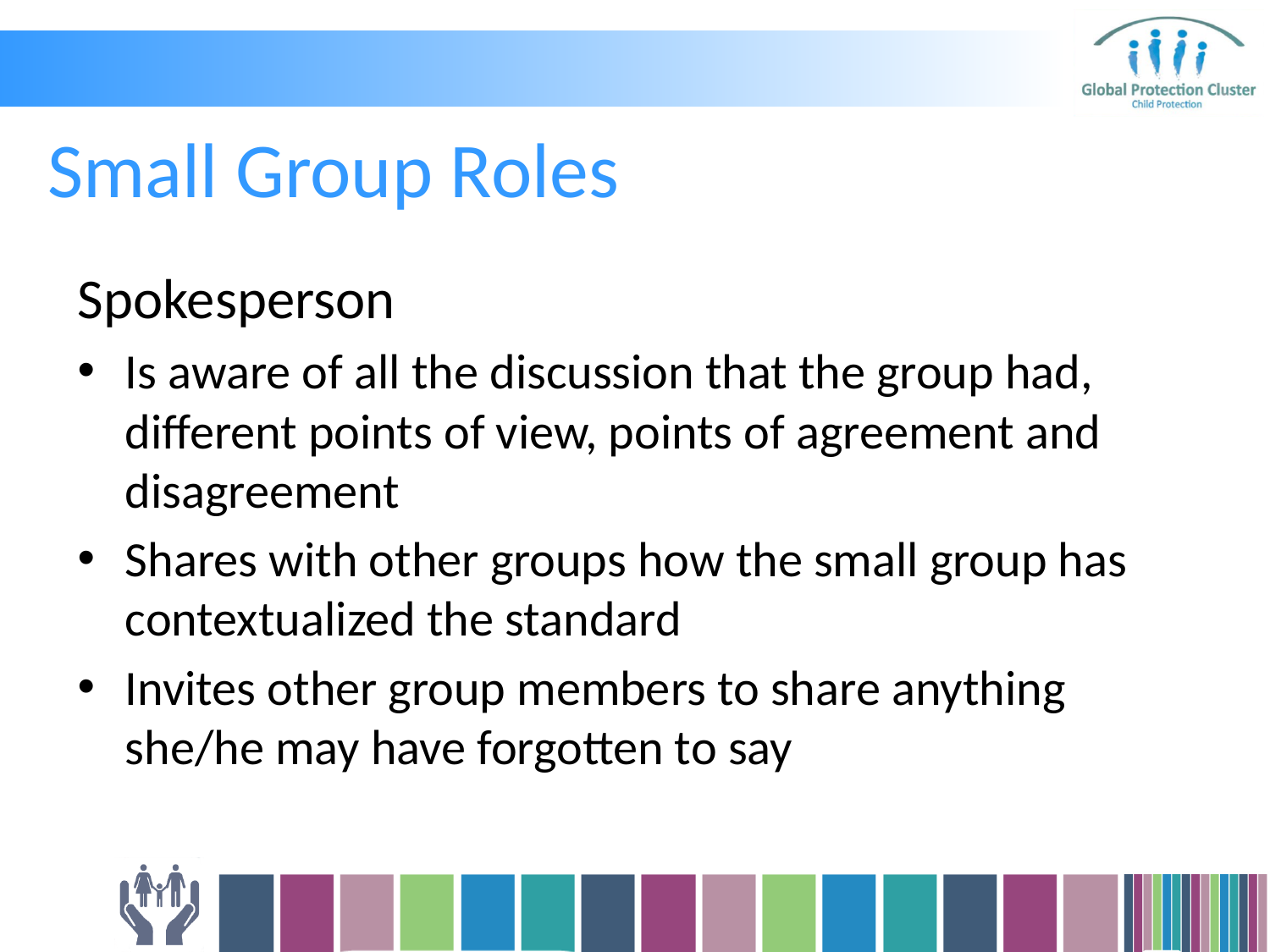

# Small Group Roles
Spokesperson
Is aware of all the discussion that the group had, different points of view, points of agreement and disagreement
Shares with other groups how the small group has contextualized the standard
Invites other group members to share anything she/he may have forgotten to say